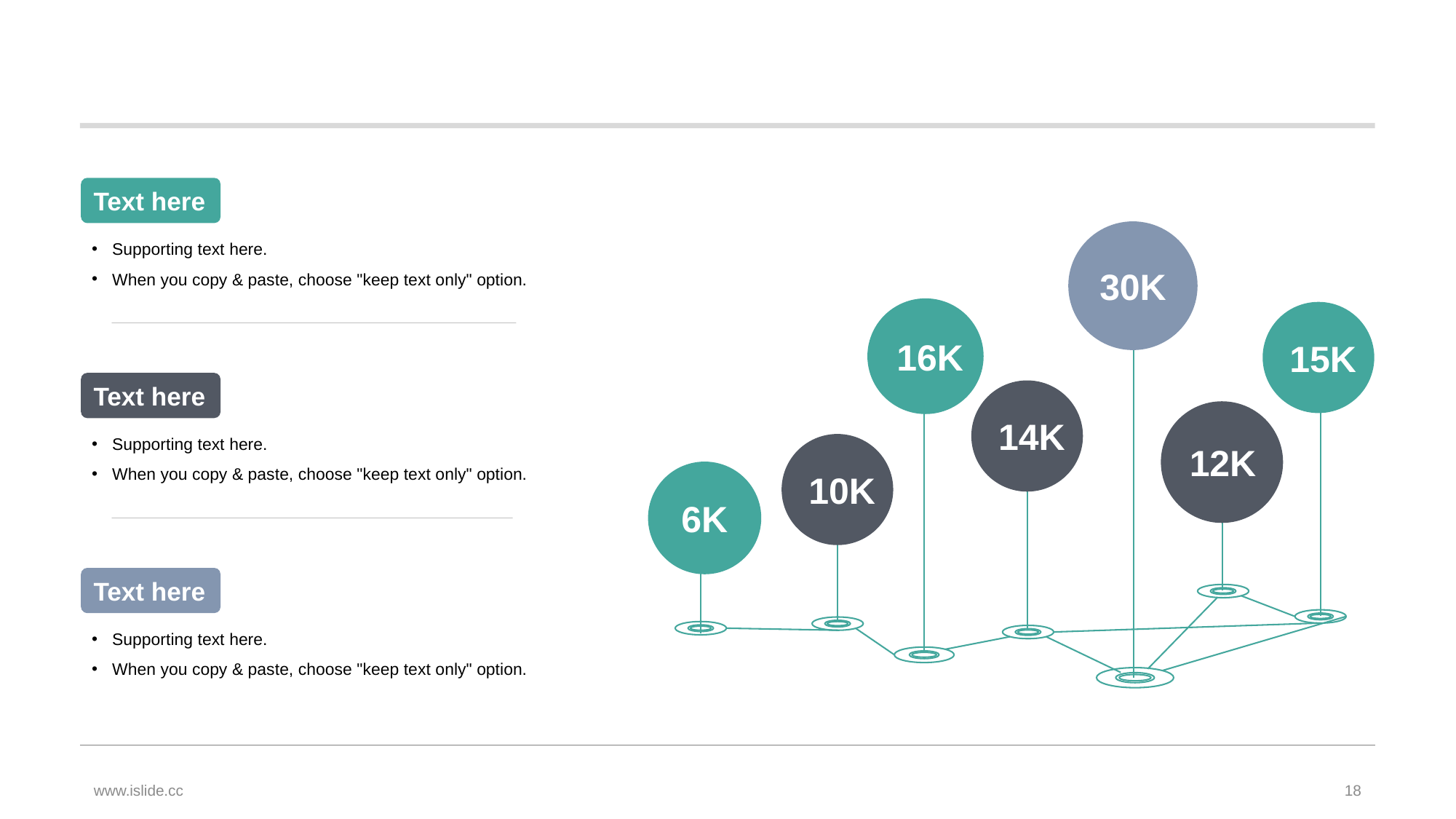

#
Text here
30K
Supporting text here.
When you copy & paste, choose "keep text only" option.
16K
15K

Text here
14K

12K
Supporting text here.
When you copy & paste, choose "keep text only" option.

10K
6K

Text here

Supporting text here.
When you copy & paste, choose "keep text only" option.

www.islide.cc
18